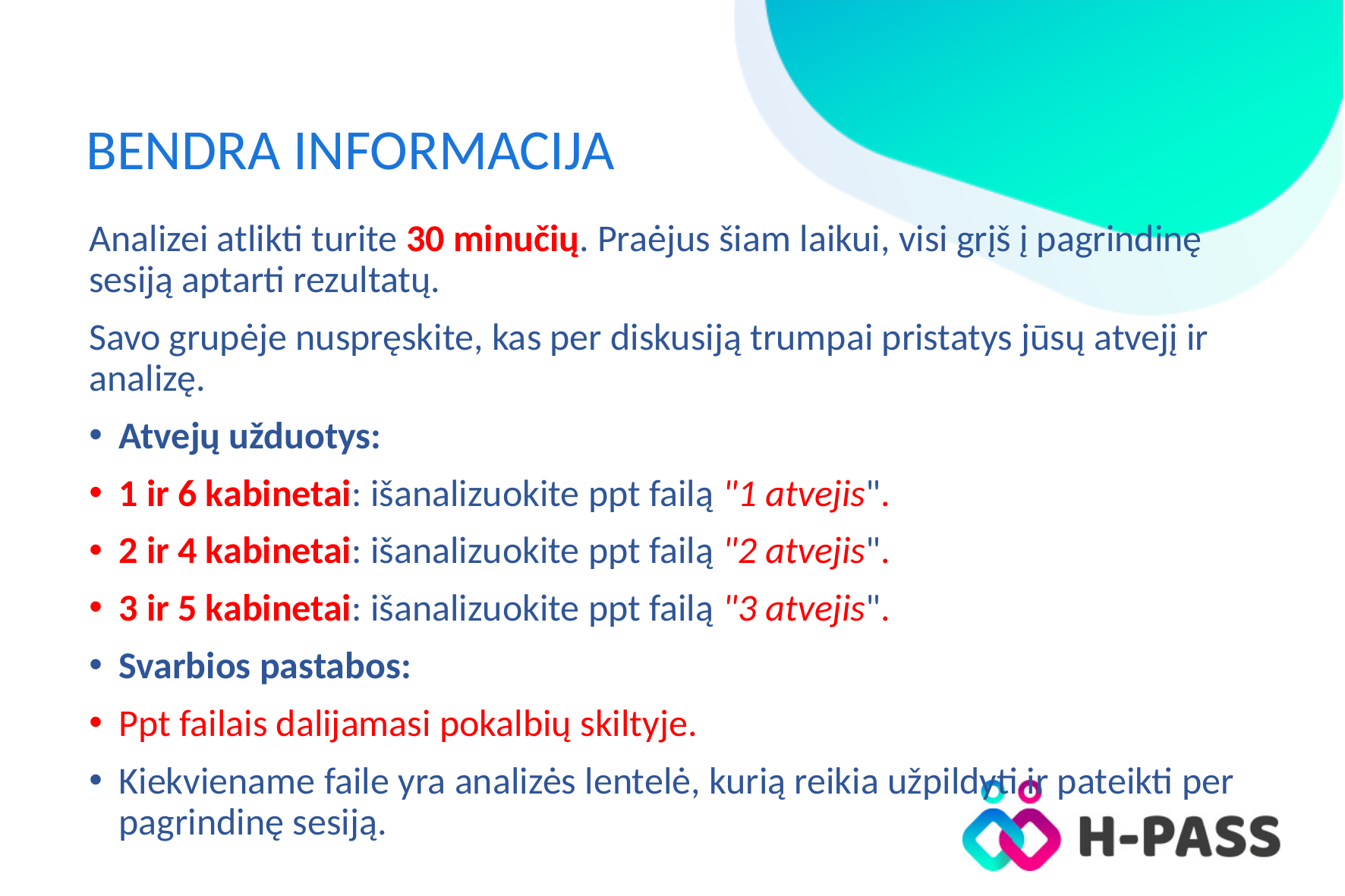

# BENDRA INFORMACIJA
Analizei atlikti turite 30 minučių. Praėjus šiam laikui, visi grįš į pagrindinę sesiją aptarti rezultatų.
Savo grupėje nuspręskite, kas per diskusiją trumpai pristatys jūsų atvejį ir analizę.
Atvejų užduotys:
1 ir 6 kabinetai: išanalizuokite ppt failą "1 atvejis".
2 ir 4 kabinetai: išanalizuokite ppt failą "2 atvejis".
3 ir 5 kabinetai: išanalizuokite ppt failą "3 atvejis".
Svarbios pastabos:
Ppt failais dalijamasi pokalbių skiltyje.
Kiekviename faile yra analizės lentelė, kurią reikia užpildyti ir pateikti per pagrindinę sesiją.